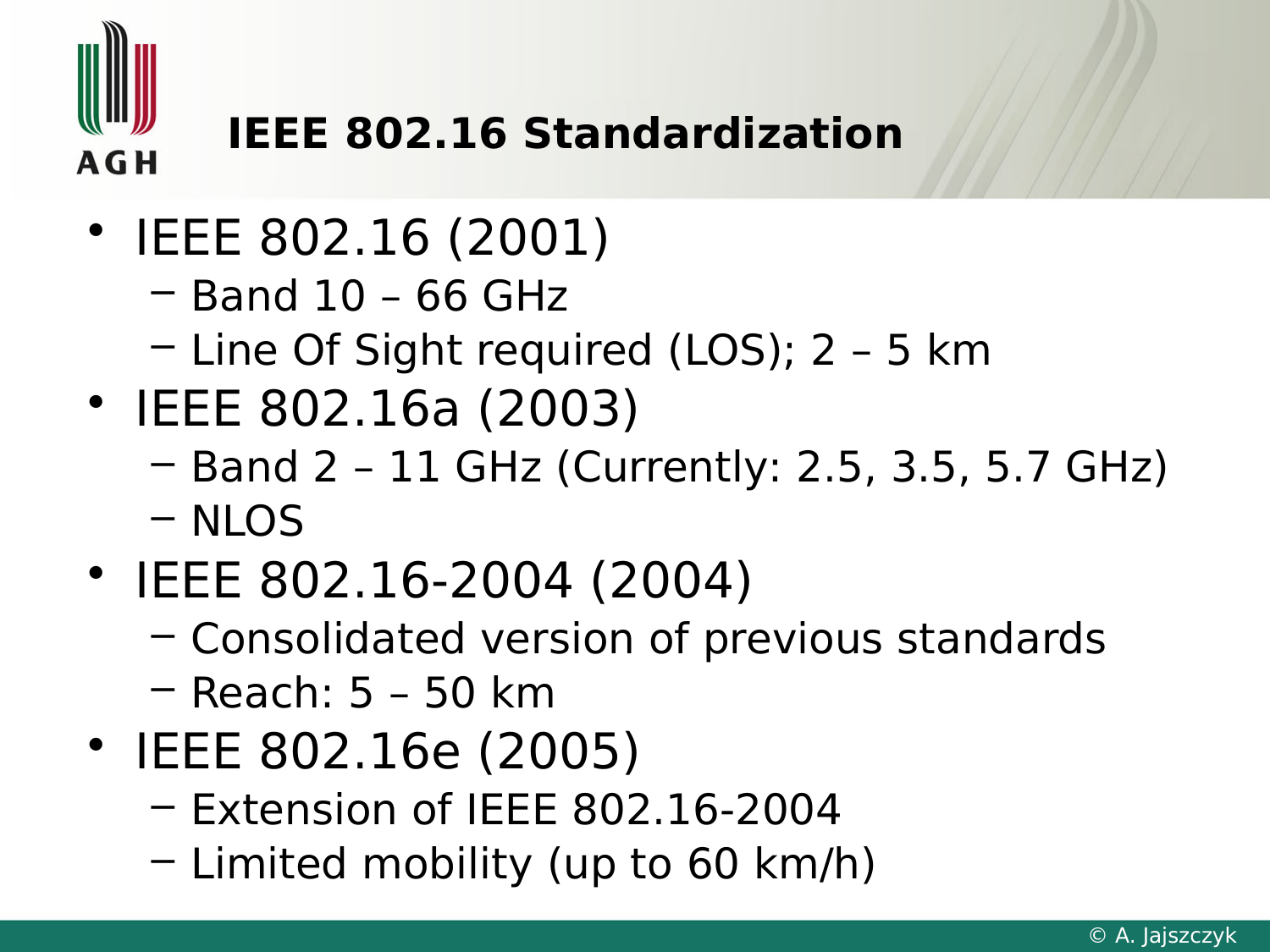

# IEEE 802.16 Standardization
IEEE 802.16 (2001)
Band 10 – 66 GHz
Line Of Sight required (LOS); 2 – 5 km
IEEE 802.16a (2003)
Band 2 – 11 GHz (Currently: 2.5, 3.5, 5.7 GHz)
NLOS
IEEE 802.16-2004 (2004)
Consolidated version of previous standards
Reach: 5 – 50 km
IEEE 802.16e (2005)
Extension of IEEE 802.16-2004
Limited mobility (up to 60 km/h)